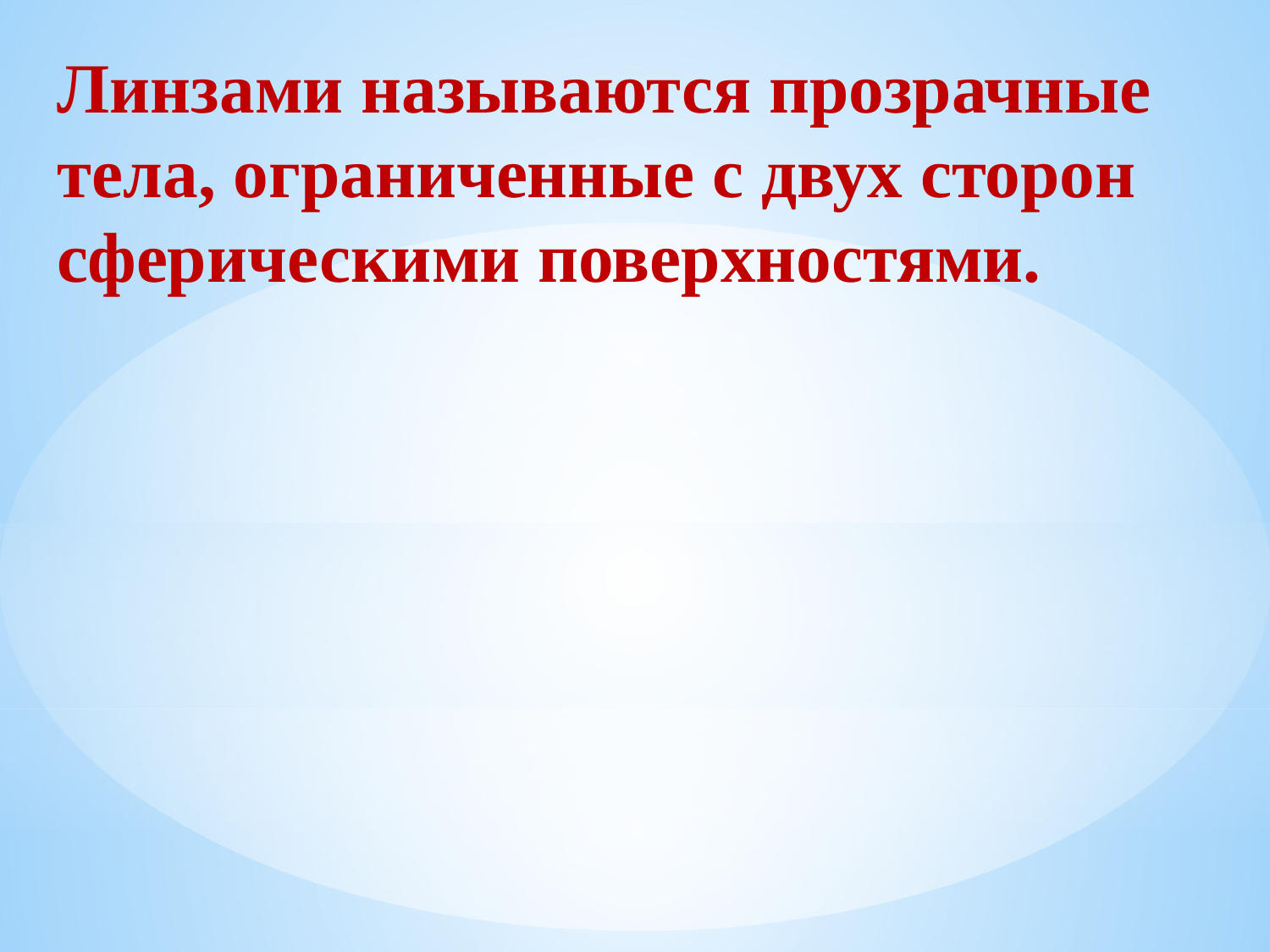

Линзами называются прозрачные тела, ограниченные с двух сторон сферическими поверхностями.